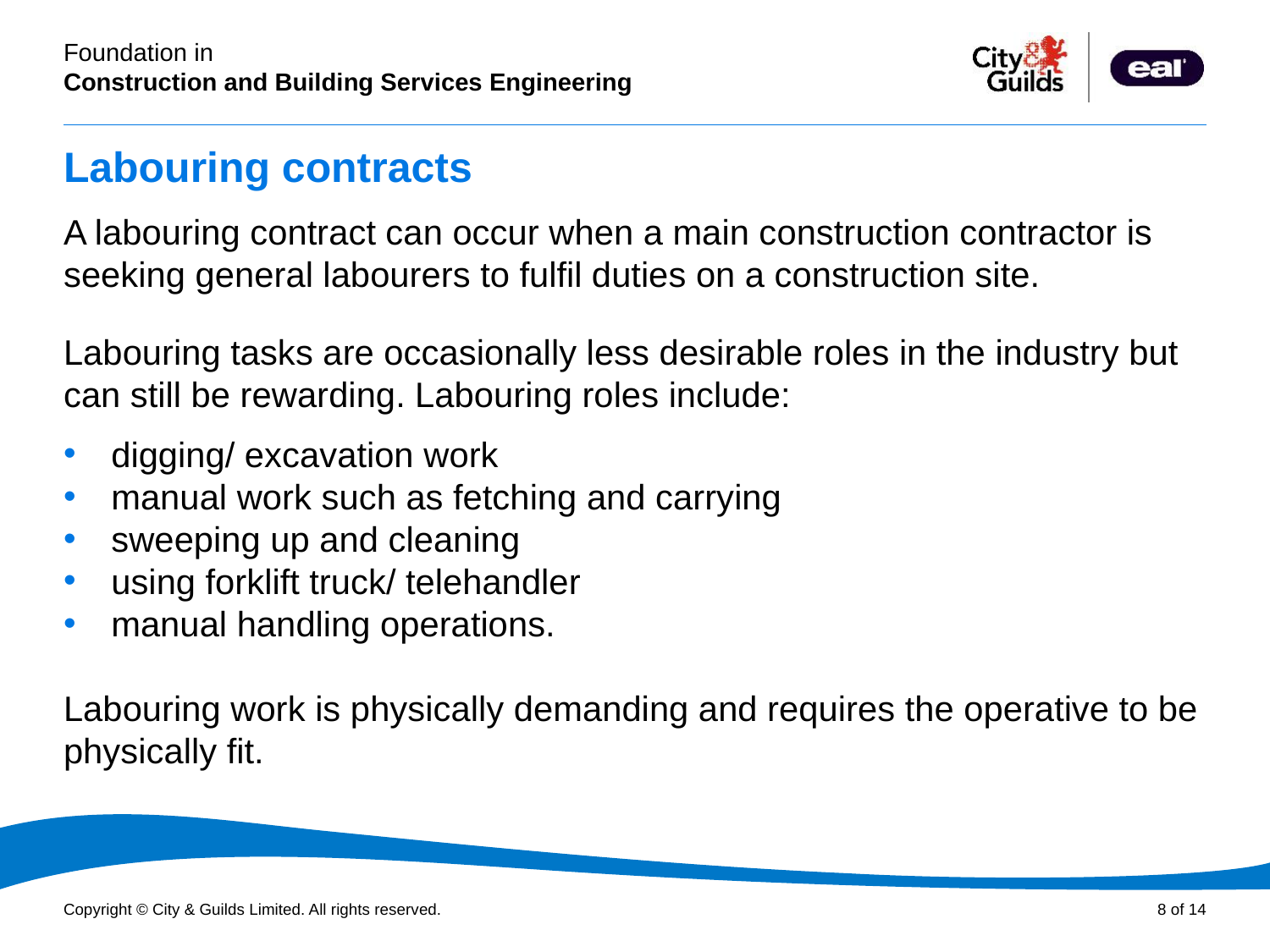

# Labouring contracts
A labouring contract can occur when a main construction contractor is seeking general labourers to fulfil duties on a construction site.
Labouring tasks are occasionally less desirable roles in the industry but can still be rewarding. Labouring roles include:
digging/ excavation work
manual work such as fetching and carrying
sweeping up and cleaning
using forklift truck/ telehandler
manual handling operations.

Labouring work is physically demanding and requires the operative to be physically fit.